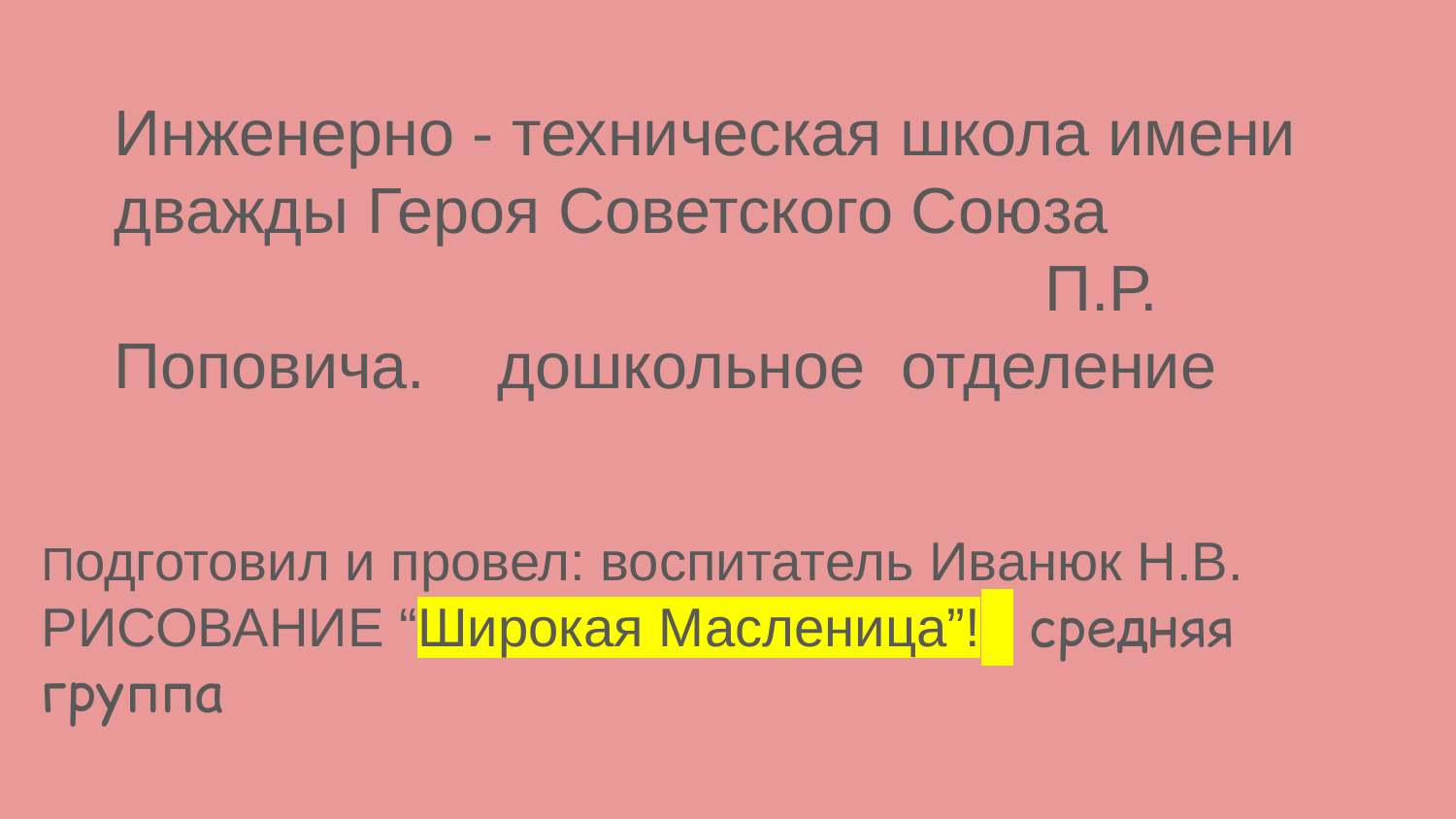

Инженерно - техническая школа имени дважды Героя Советского Союза                                                                   П.Р. Поповича.    дошкольное  отделение
#

Подготовил и провел: воспитатель Иванюк Н.В. РИСОВАНИЕ “Широкая Масленица”!   средняя группа